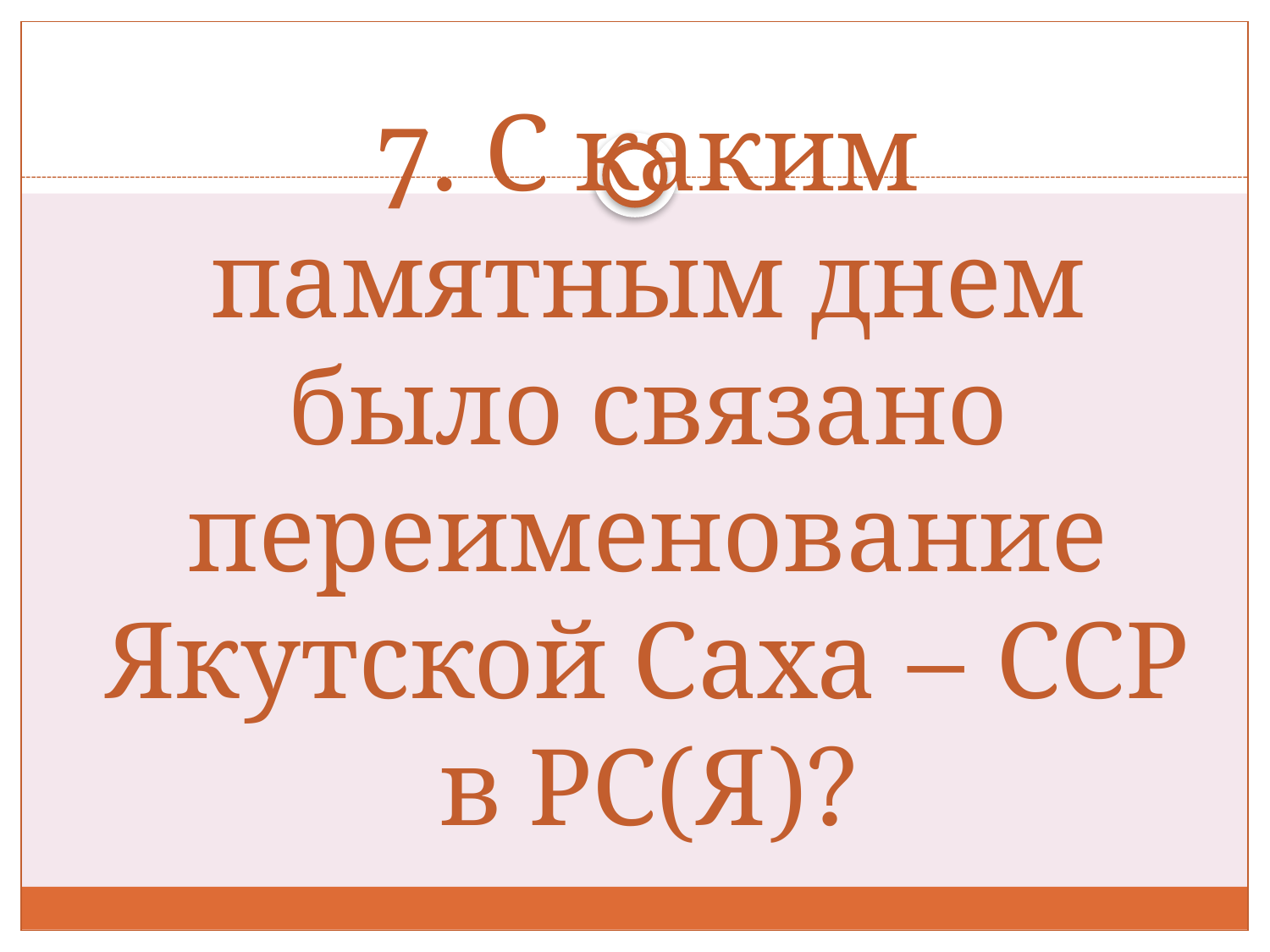

# 7. С каким памятным днем было связано переименование Якутской Саха – ССР в РС(Я)?